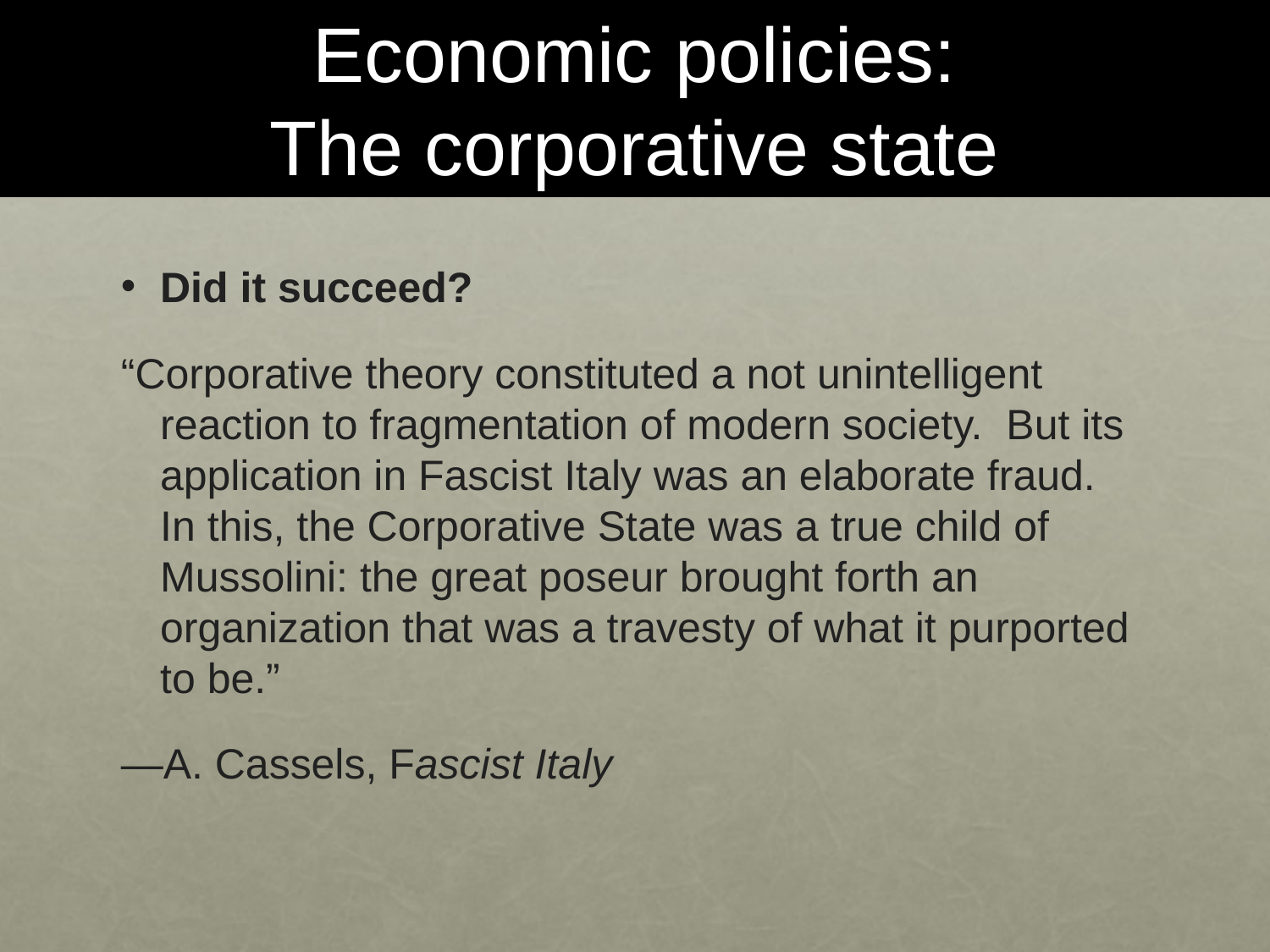

# Economic policies: The corporative state
Did it succeed?
“Corporative theory constituted a not unintelligent reaction to fragmentation of modern society.  But its application in Fascist Italy was an elaborate fraud.  In this, the Corporative State was a true child of Mussolini: the great poseur brought forth an organization that was a travesty of what it purported to be.”
—A. Cassels, Fascist Italy